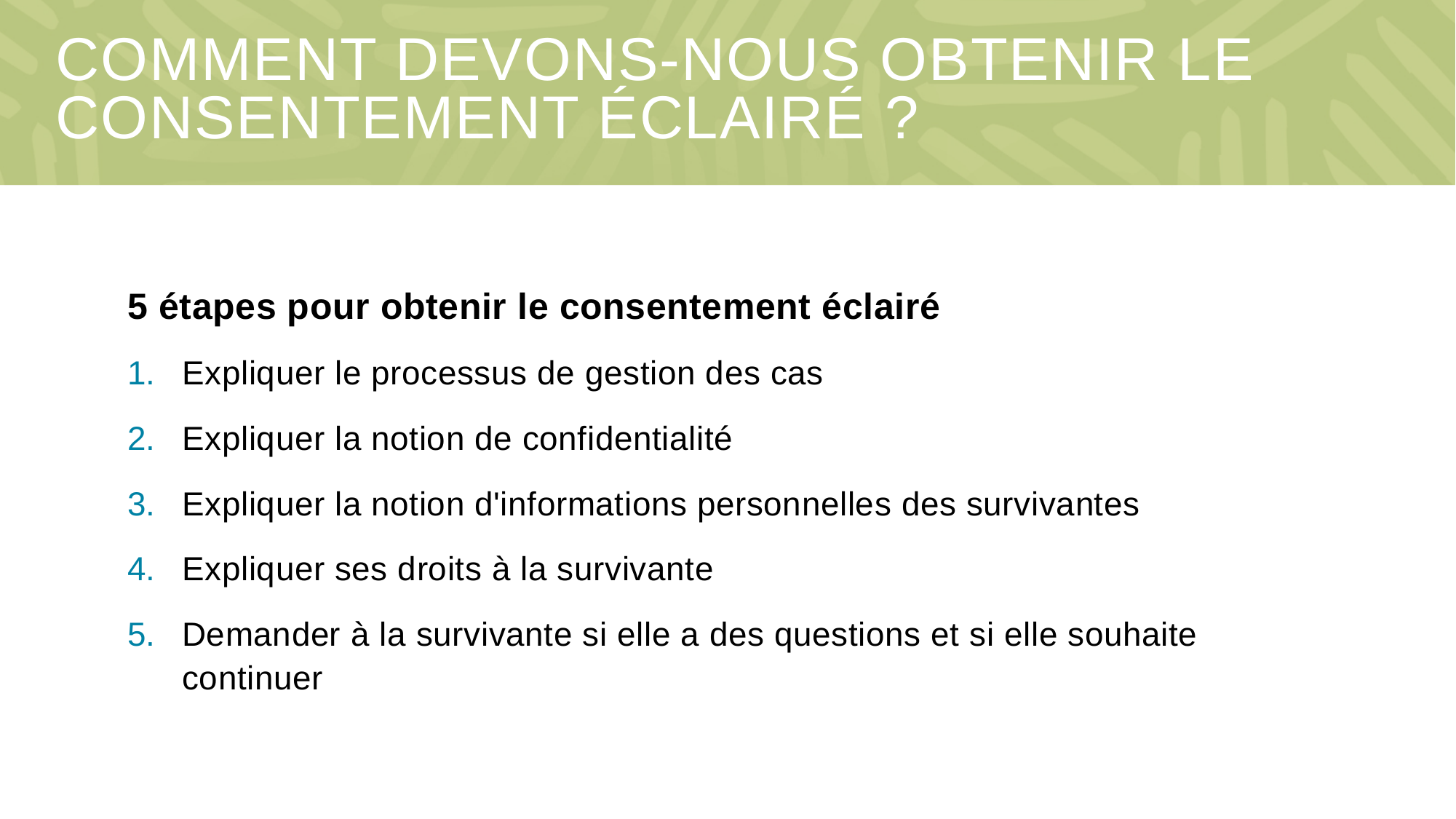

# Comment devons-nous obtenir le consentement éclairé ?
5 étapes pour obtenir le consentement éclairé
Expliquer le processus de gestion des cas
Expliquer la notion de confidentialité
Expliquer la notion d'informations personnelles des survivantes
Expliquer ses droits à la survivante
Demander à la survivante si elle a des questions et si elle souhaite continuer